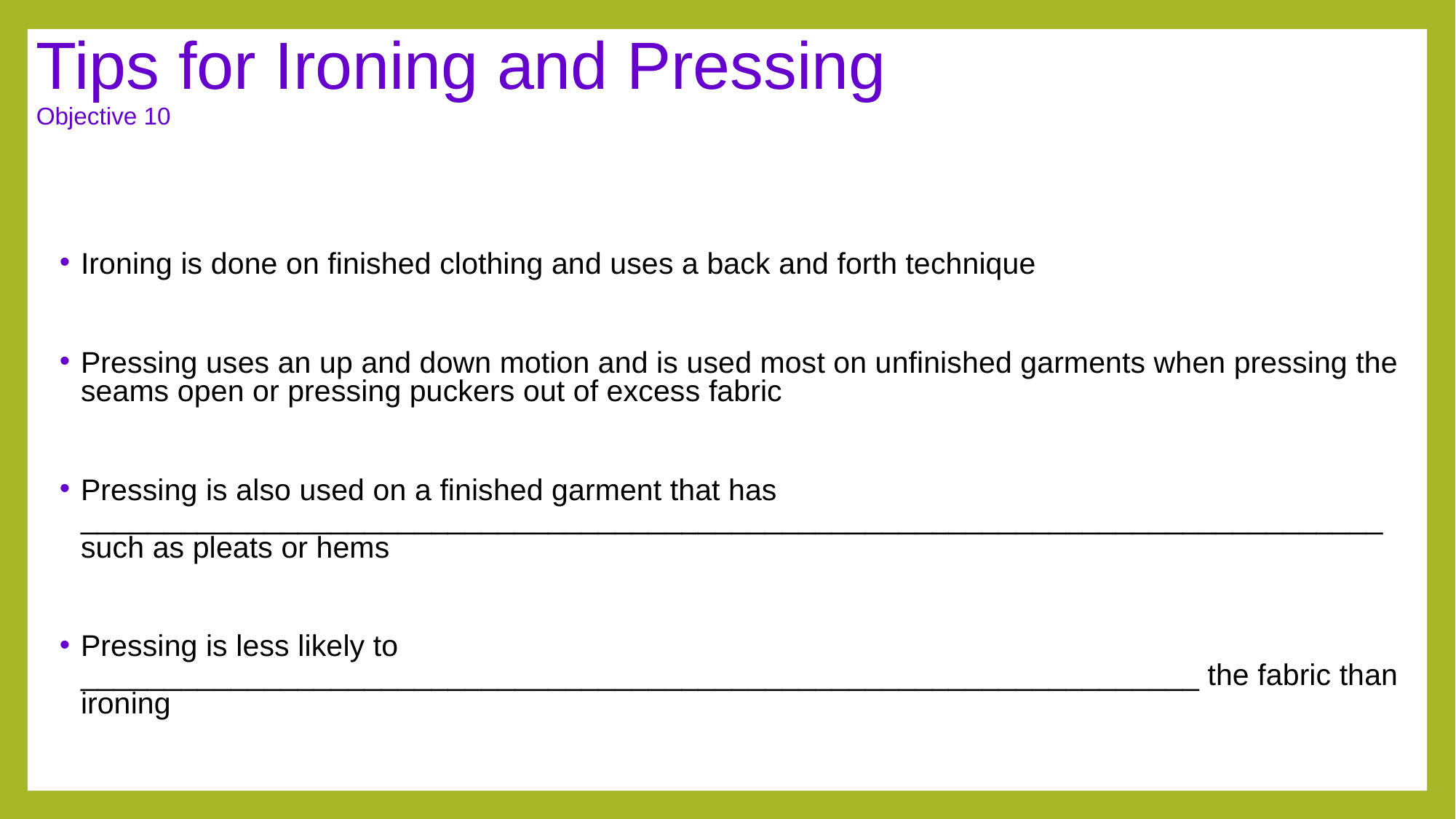

# Tips for Ironing and Pressing Objective 10
Ironing is done on finished clothing and uses a back and forth technique

Pressing uses an up and down motion and is used most on unfinished garments when pressing the seams open or pressing puckers out of excess fabric

Pressing is also used on a finished garment that has ______________________________________________________________________________ such as pleats or hems

Pressing is less likely to ___________________________________________________________________ the fabric than ironing